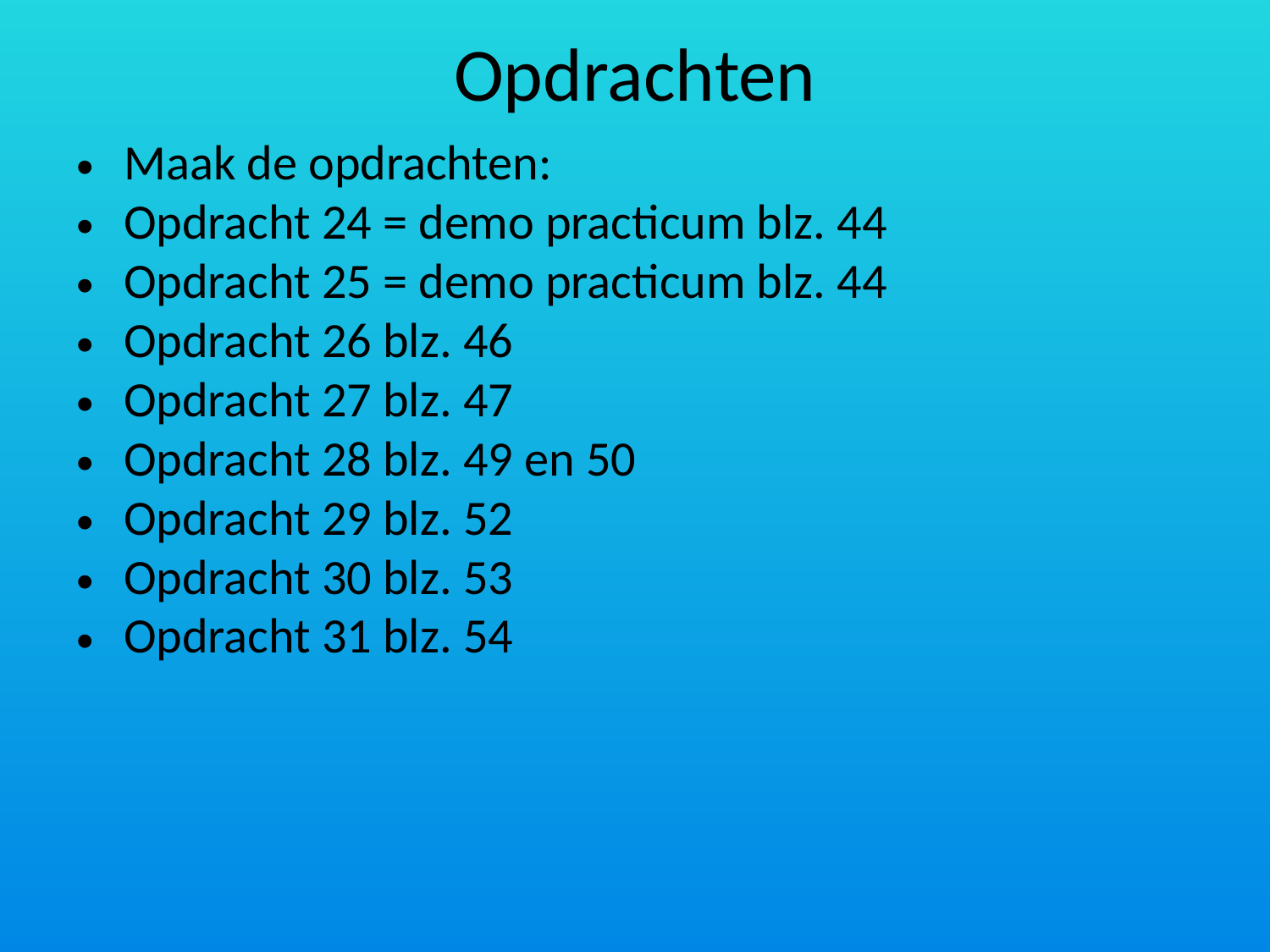

# Opdrachten
Maak de opdrachten:
Opdracht 24 = demo practicum blz. 44
Opdracht 25 = demo practicum blz. 44
Opdracht 26 blz. 46
Opdracht 27 blz. 47
Opdracht 28 blz. 49 en 50
Opdracht 29 blz. 52
Opdracht 30 blz. 53
Opdracht 31 blz. 54